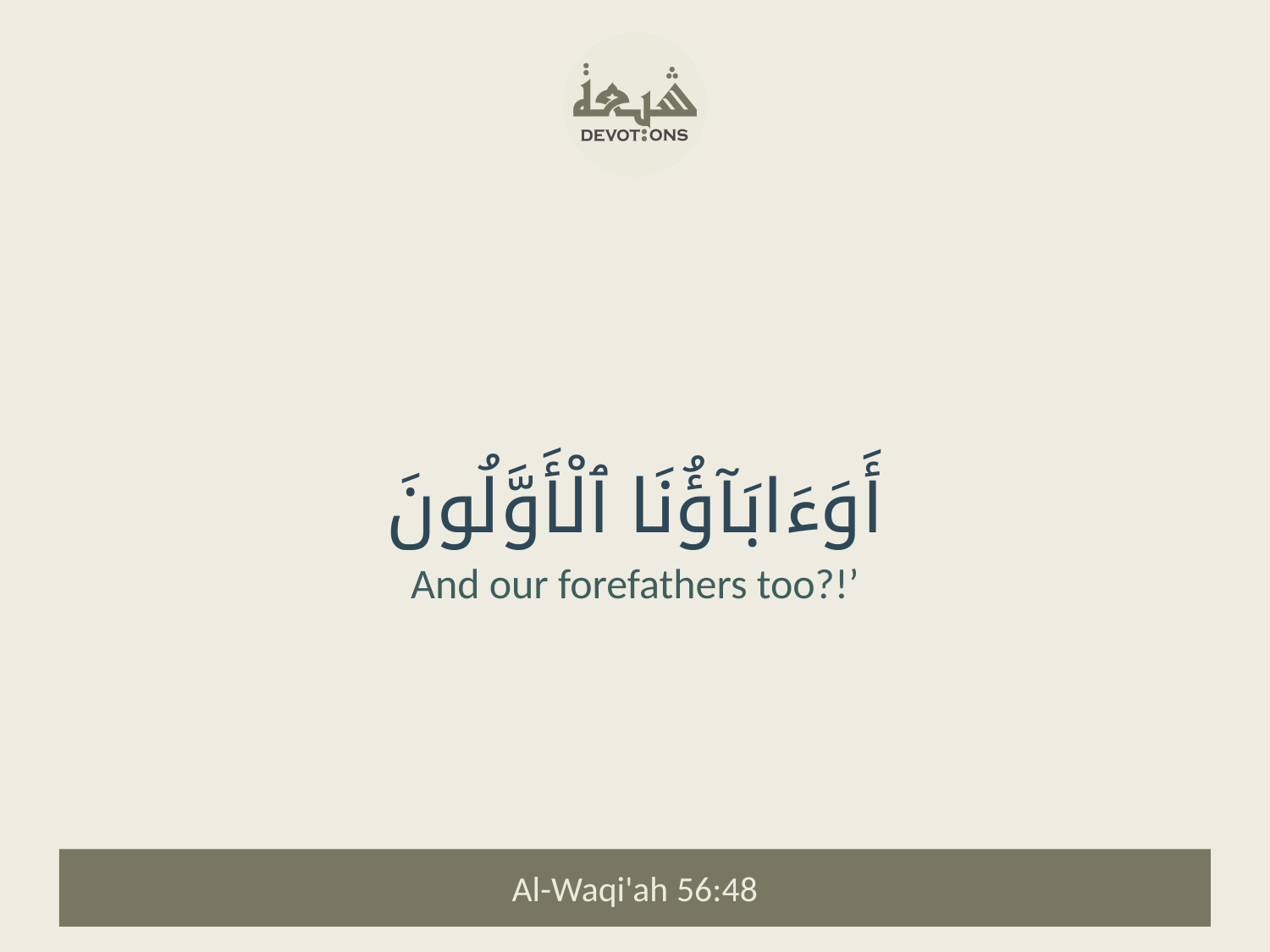

أَوَءَابَآؤُنَا ٱلْأَوَّلُونَ
And our forefathers too?!’
Al-Waqi'ah 56:48